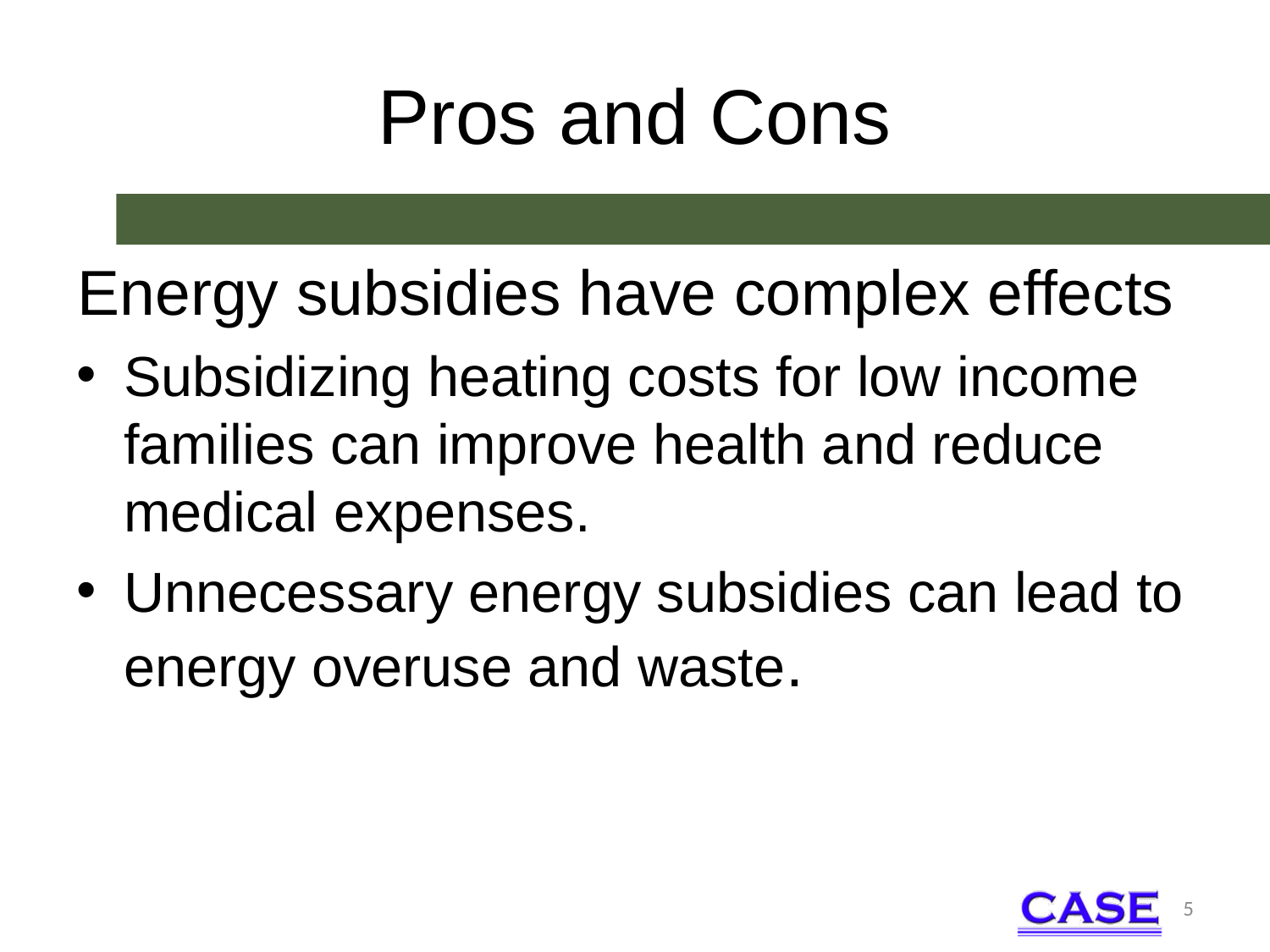

# Pros and Cons
Energy subsidies have complex effects
Subsidizing heating costs for low income families can improve health and reduce medical expenses.
Unnecessary energy subsidies can lead to energy overuse and waste.
5